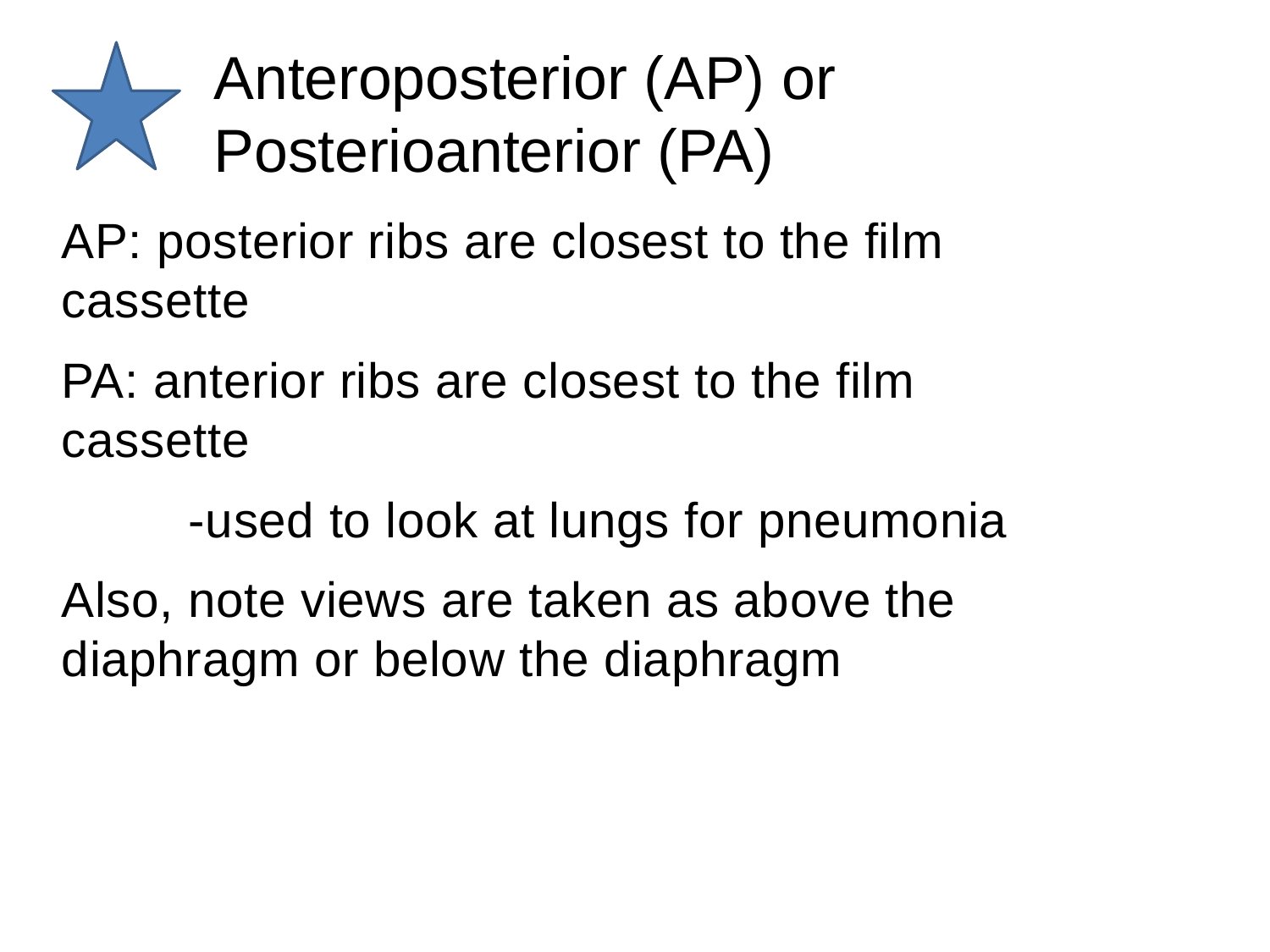

# Anteroposterior (AP) or Posterioanterior (PA)

AP: posterior ribs are closest to the film cassette
PA: anterior ribs are closest to the film cassette
	-used to look at lungs for pneumonia
Also, note views are taken as above the diaphragm or below the diaphragm